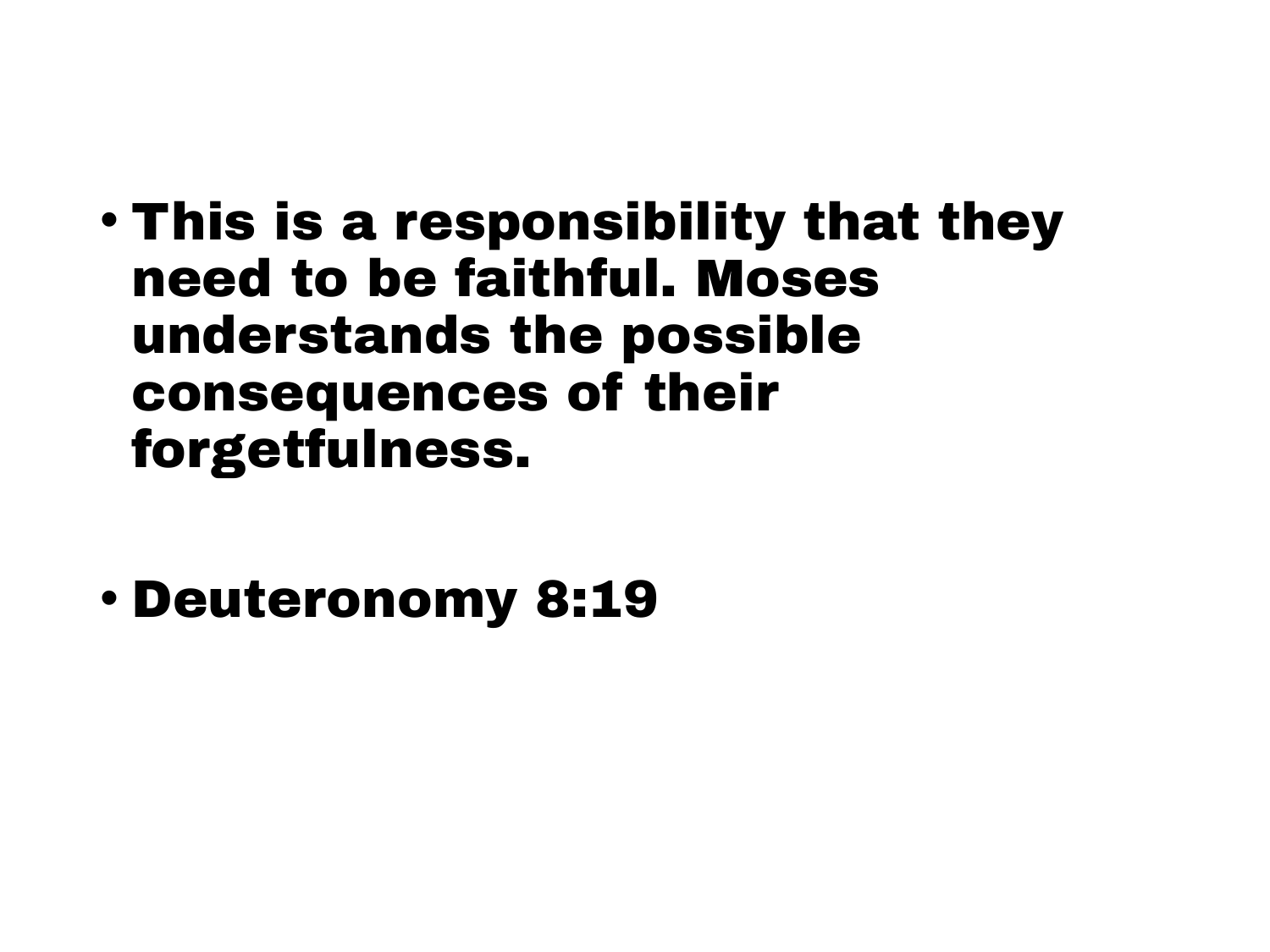

#
This is a responsibility that they need to be faithful. Moses understands the possible consequences of their forgetfulness.

Deuteronomy 8:19